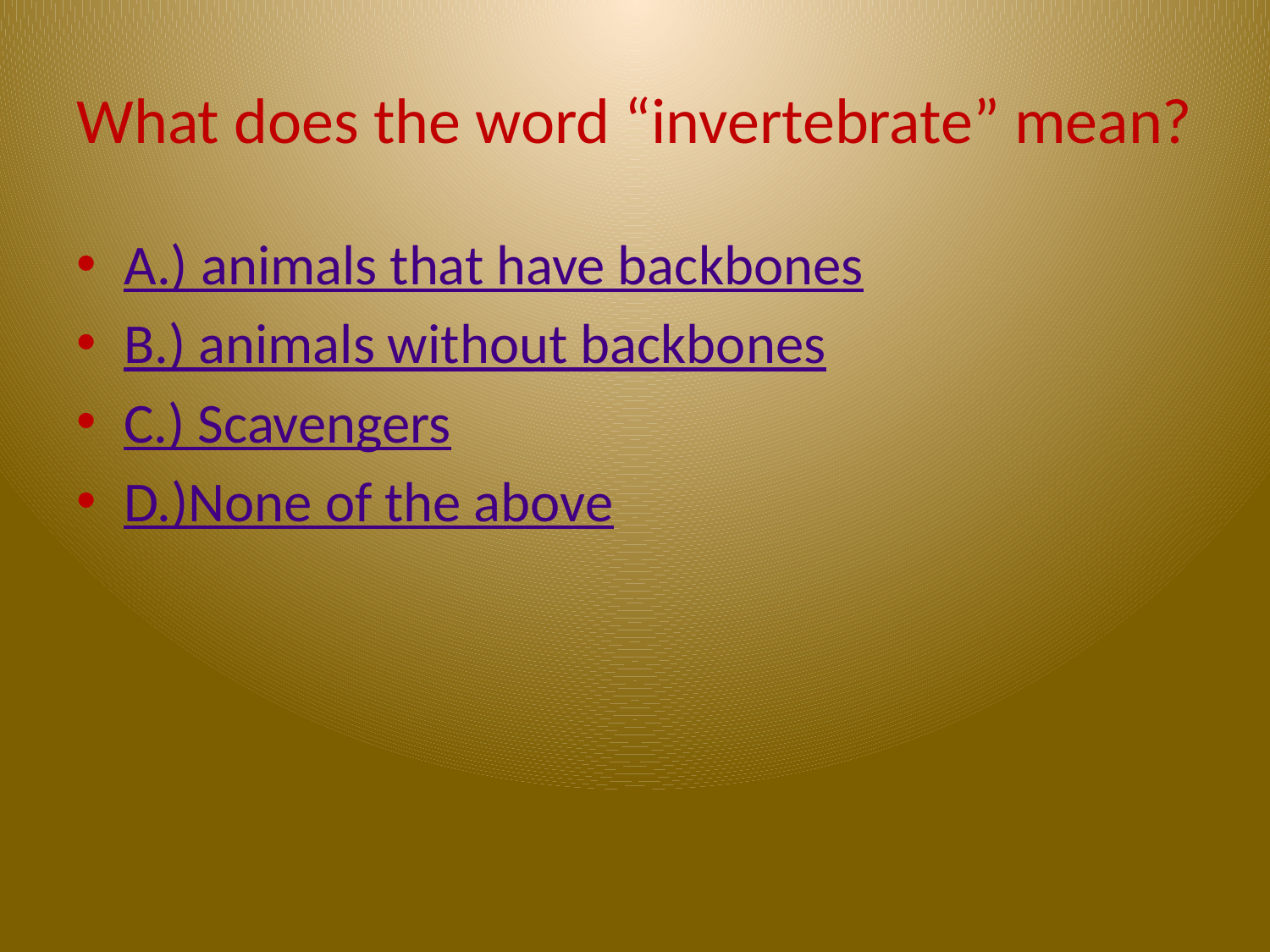

# What does the word “invertebrate” mean?
A.) animals that have backbones
B.) animals without backbones
C.) Scavengers
D.)None of the above